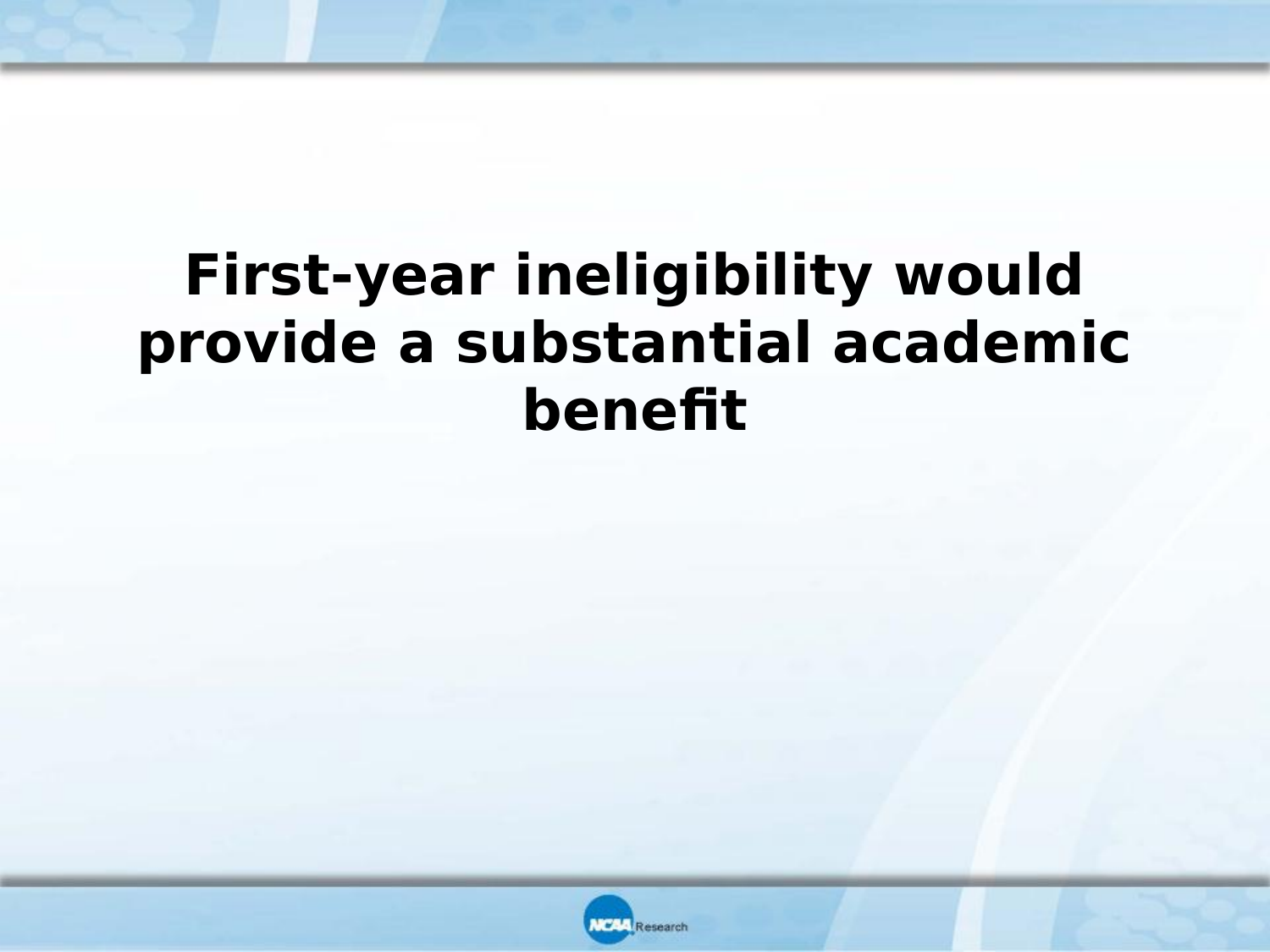

First-year ineligibility would provide a substantial academic benefit